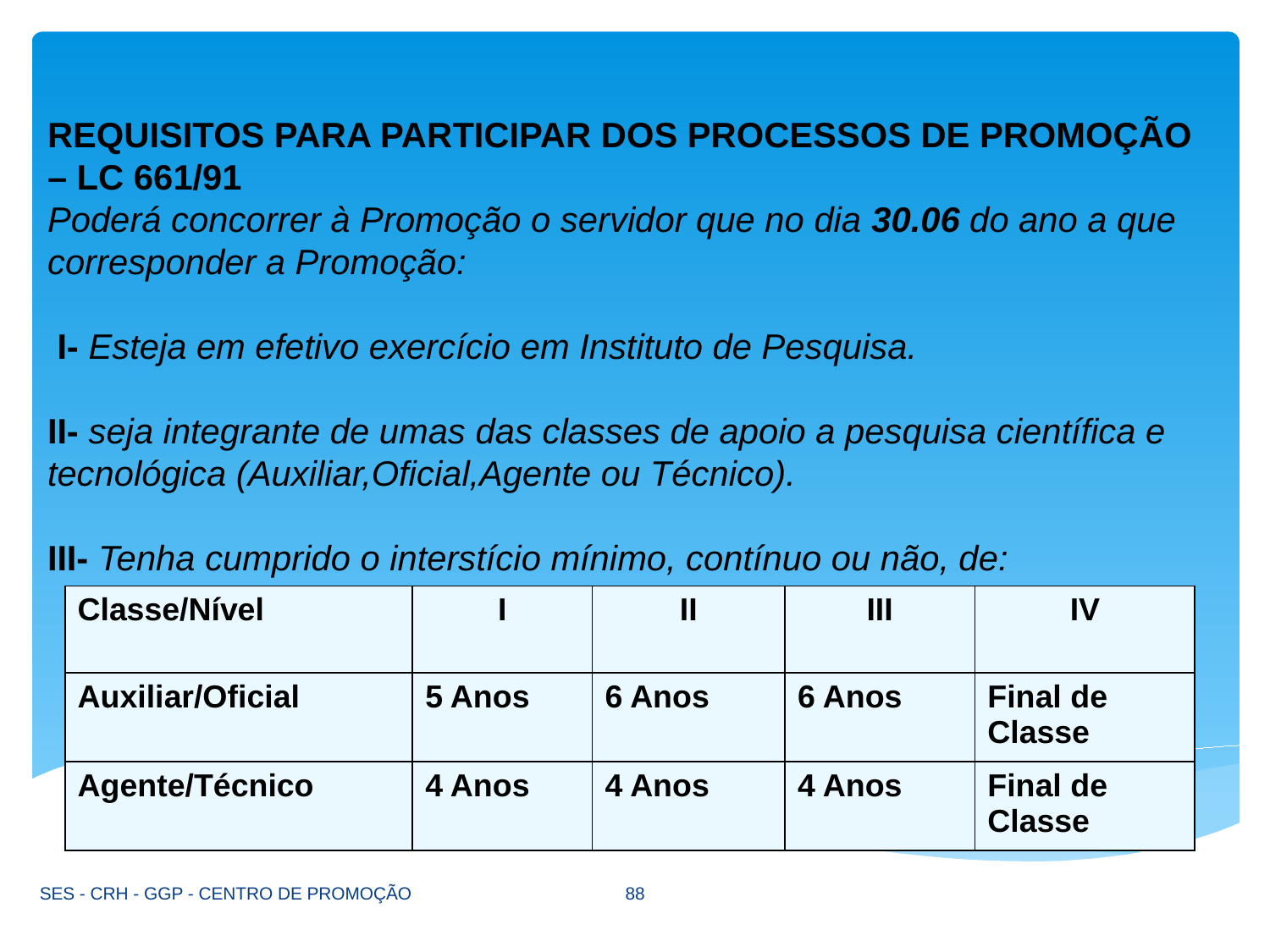

REQUISITOS PARA PARTICIPAR DOS PROCESSOS DE PROMOÇÃO  – LC 661/91
Poderá concorrer à Promoção o servidor que no dia 30.06 do ano a que corresponder a Promoção:

 I- Esteja em efetivo exercício em Instituto de Pesquisa.

II- seja integrante de umas das classes de apoio a pesquisa científica e tecnológica (Auxiliar,Oficial,Agente ou Técnico).

III- Tenha cumprido o interstício mínimo, contínuo ou não, de:

| Classe/Nível | I | II | III | IV |
| --- | --- | --- | --- | --- |
| Auxiliar/Oficial | 5 Anos | 6 Anos | 6 Anos | Final de Classe |
| Agente/Técnico | 4 Anos | 4 Anos | 4 Anos | Final de Classe |
88
SES - CRH - GGP - CENTRO DE PROMOÇÃO